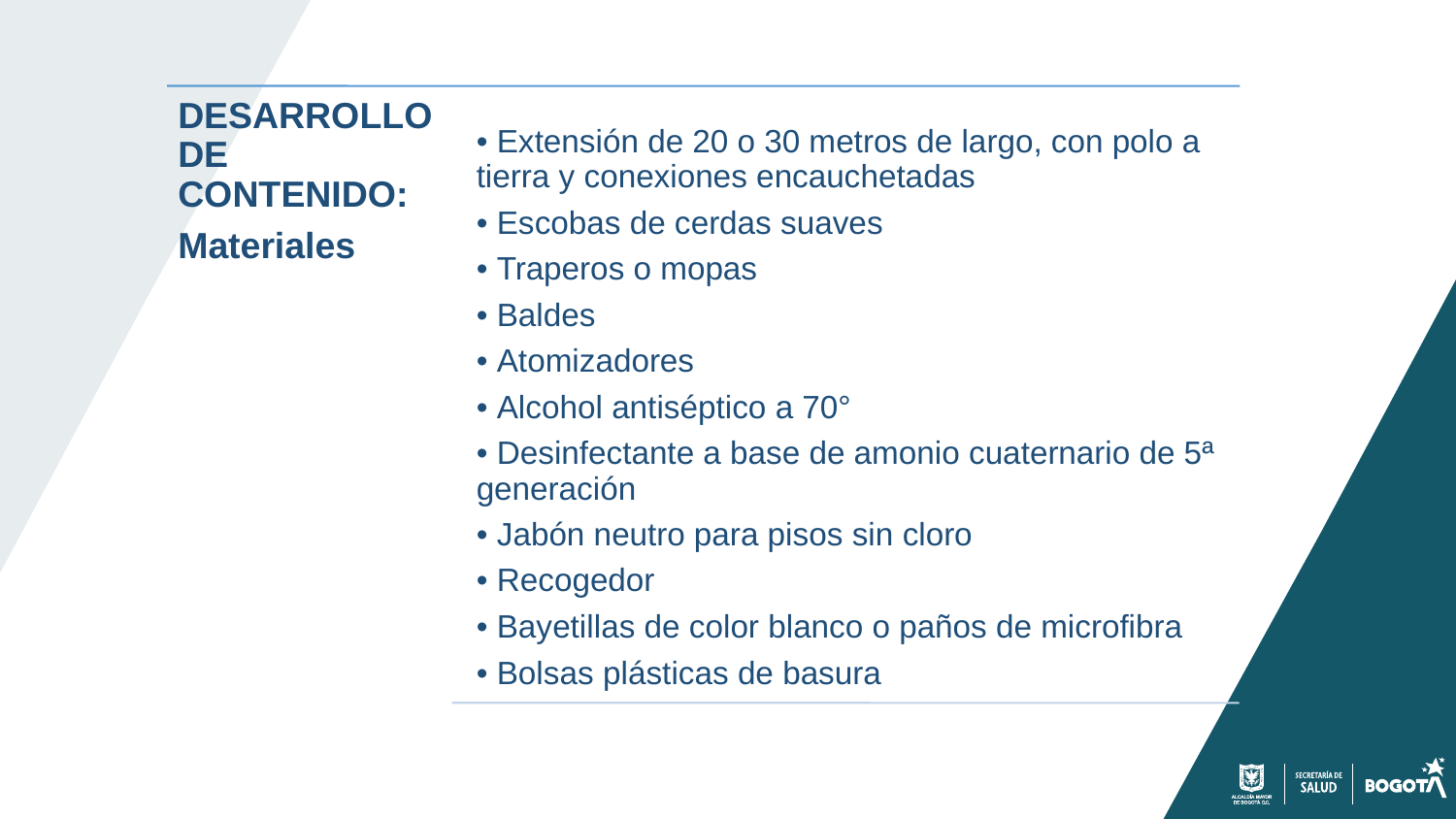

DESARROLLO DE CONTENIDO:
Materiales
• Extensión de 20 o 30 metros de largo, con polo a tierra y conexiones encauchetadas
• Escobas de cerdas suaves
• Traperos o mopas
• Baldes
• Atomizadores
• Alcohol antiséptico a 70°
• Desinfectante a base de amonio cuaternario de 5ª generación
• Jabón neutro para pisos sin cloro
• Recogedor
• Bayetillas de color blanco o paños de microfibra
• Bolsas plásticas de basura